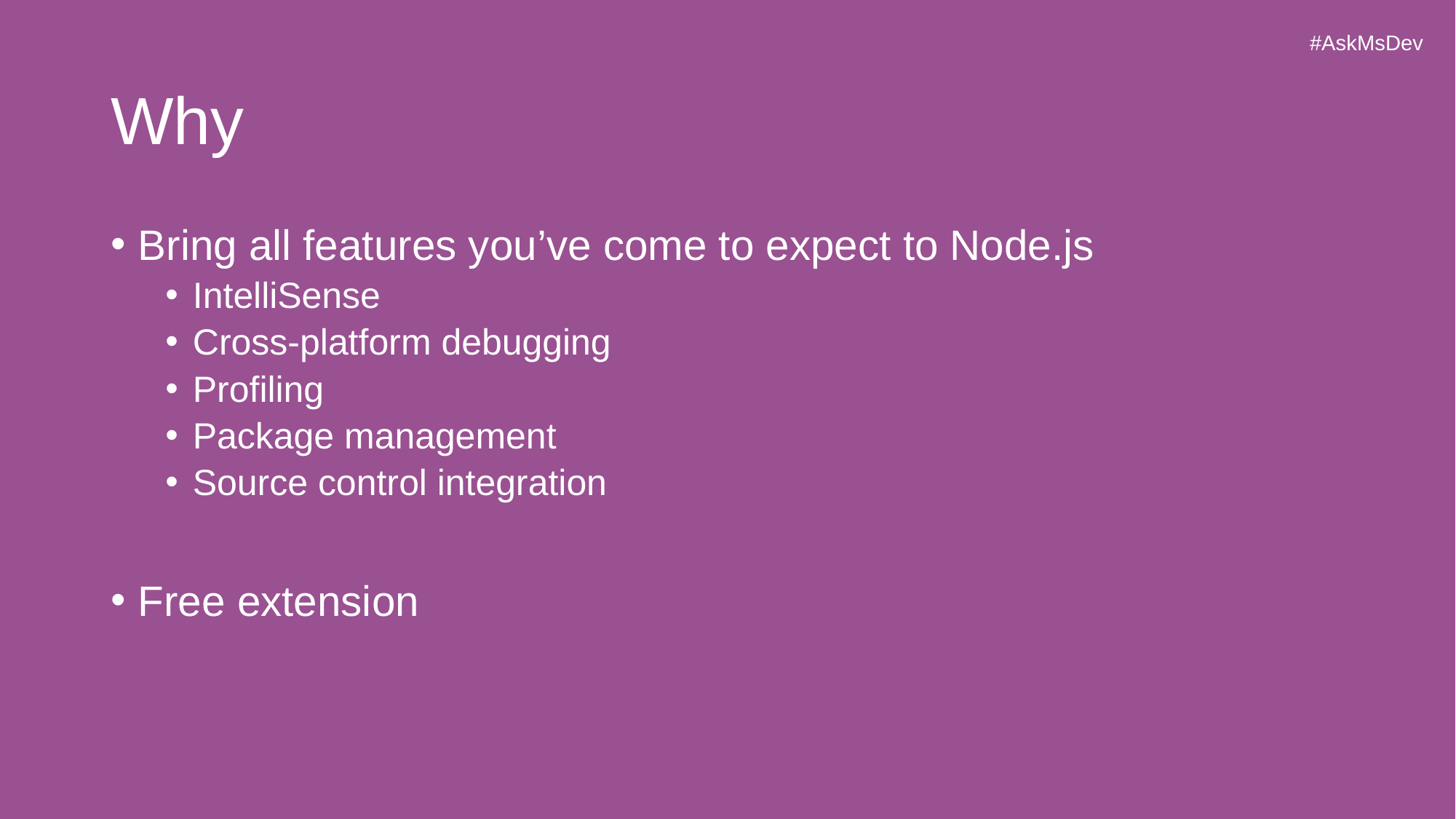

# Why
Bring all features you’ve come to expect to Node.js
IntelliSense
Cross-platform debugging
Profiling
Package management
Source control integration

Free extension